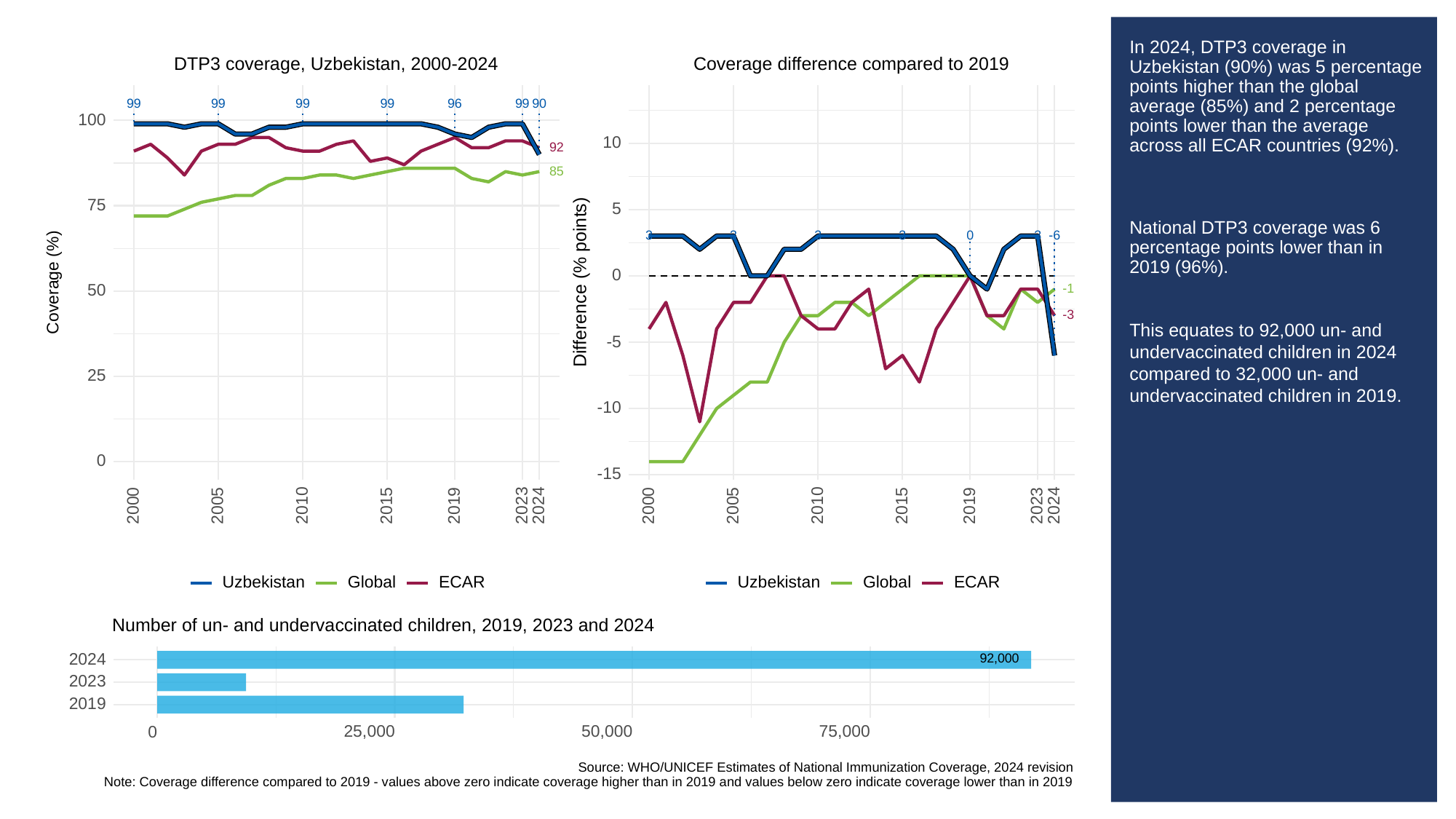

# In 2024, DTP3 coverage in Uzbekistan (90%) was 5 percentage points higher than the global average (85%) and 2 percentage points lower than the average across all ECAR countries (92%).

National DTP3 coverage was 6 percentage points lower than in 2019 (96%).

This equates to 92,000 un- and undervaccinated children in 2024 compared to 32,000 un- and undervaccinated children in 2019.

Coverage difference compared to 2019
DTP3 coverage, Uzbekistan, 2000-2024

99
99
99
99
96
99
90

100

10

92

85

75
5

3
3
3
3
3
0
-6

0
Difference (% points)
Coverage (%)

-1
50

-3

-5

25

-10

0

-15

2023
2023
2000
2005
2010
2015
2019
2024
2000
2005
2010
2015
2019
2024
Global
ECAR
Global
ECAR
Uzbekistan
Uzbekistan

Number of un- and undervaccinated children, 2019, 2023 and 2024

92,000
2024

2023

2019

25,000
50,000
75,000
0
Source: WHO/UNICEF Estimates of National Immunization Coverage, 2024 revision
Note: Coverage difference compared to 2019 - values above zero indicate coverage higher than in 2019 and values below zero indicate coverage lower than in 2019